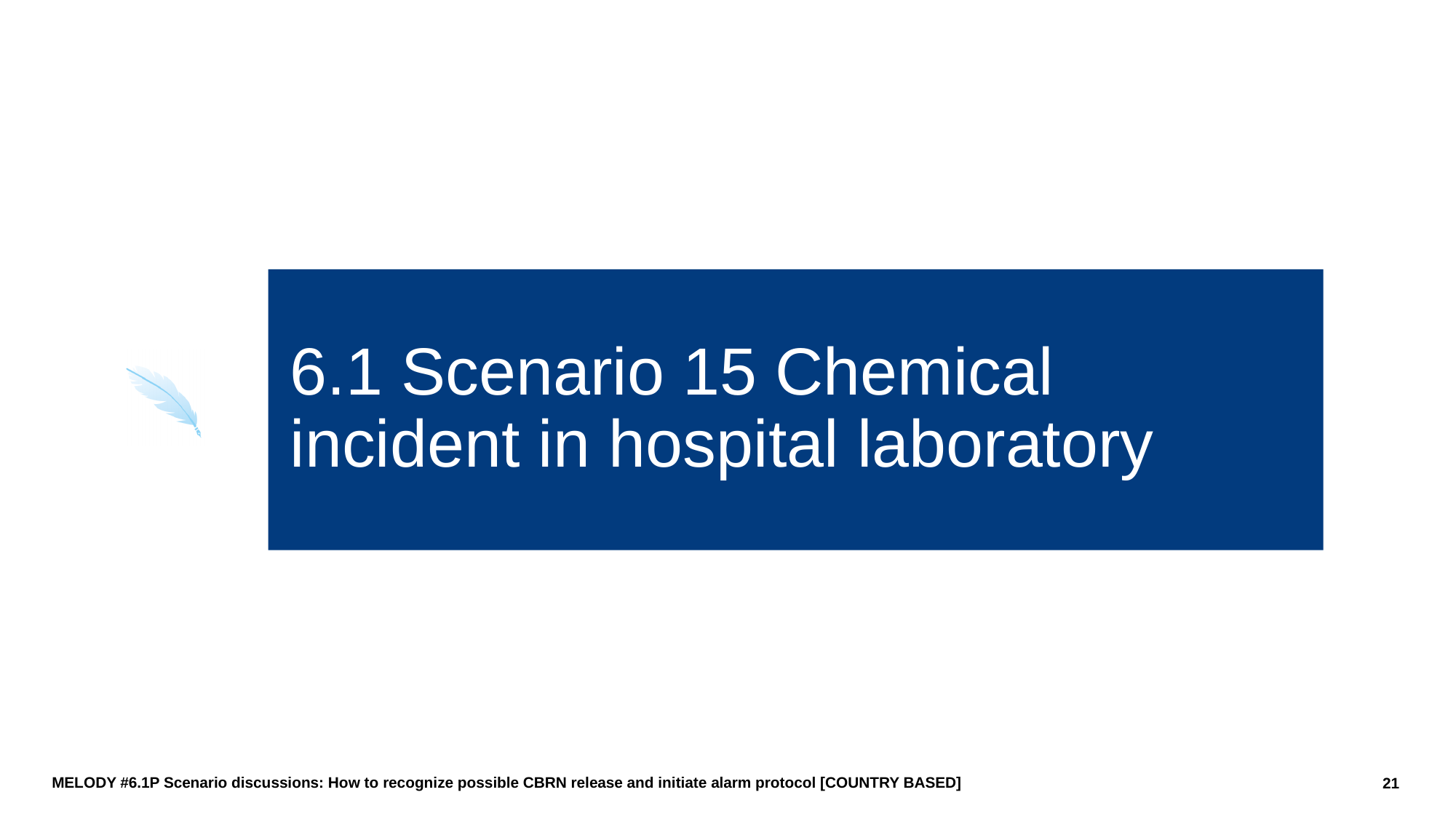

# 6.1 Scenario 15 Chemical incident in hospital laboratory
MELODY #6.1P Scenario discussions: How to recognize possible CBRN release and initiate alarm protocol [COUNTRY BASED]
21